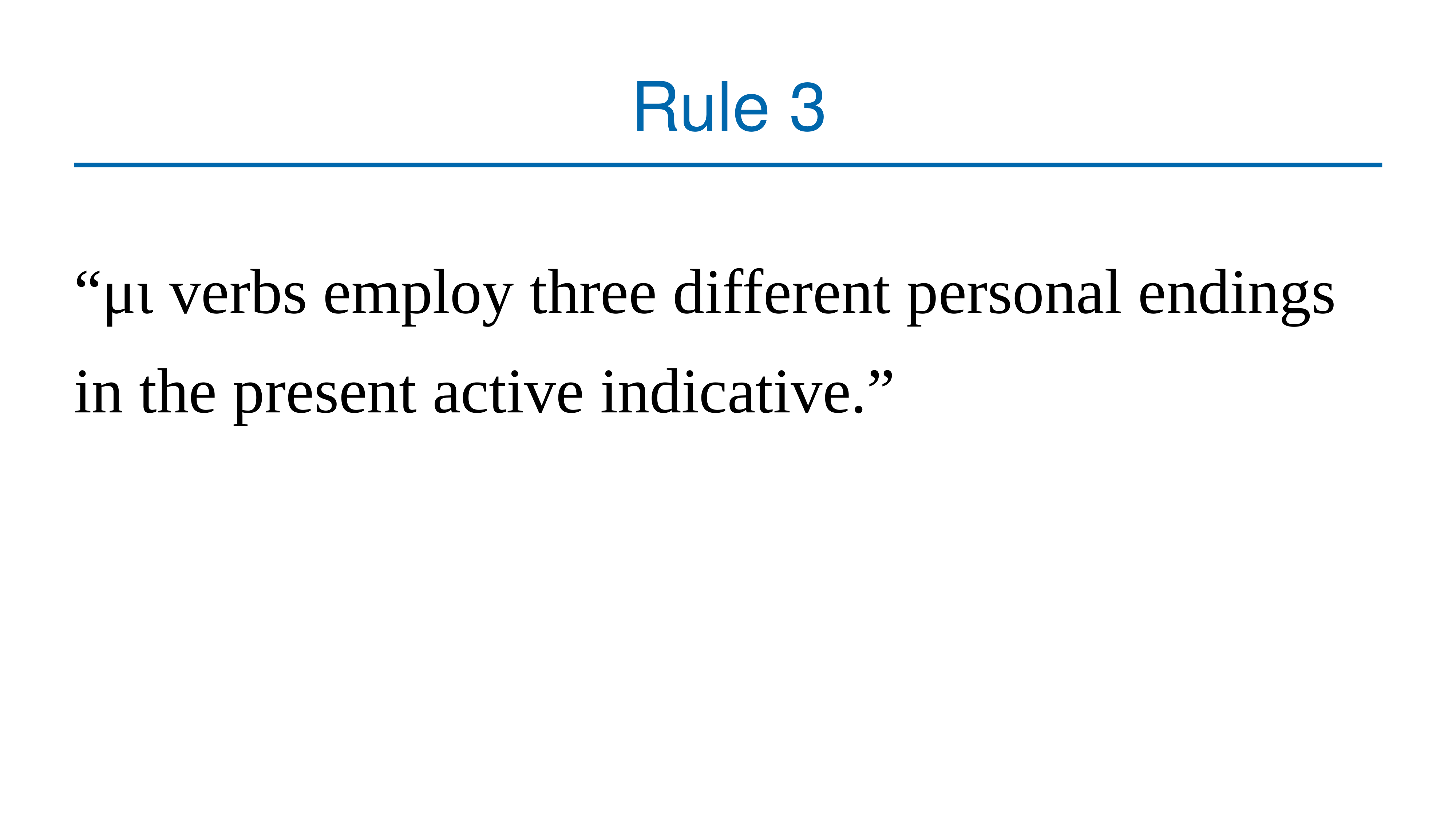

# Rule 3
“μι verbs employ three different personal endings in the present active indicative.”